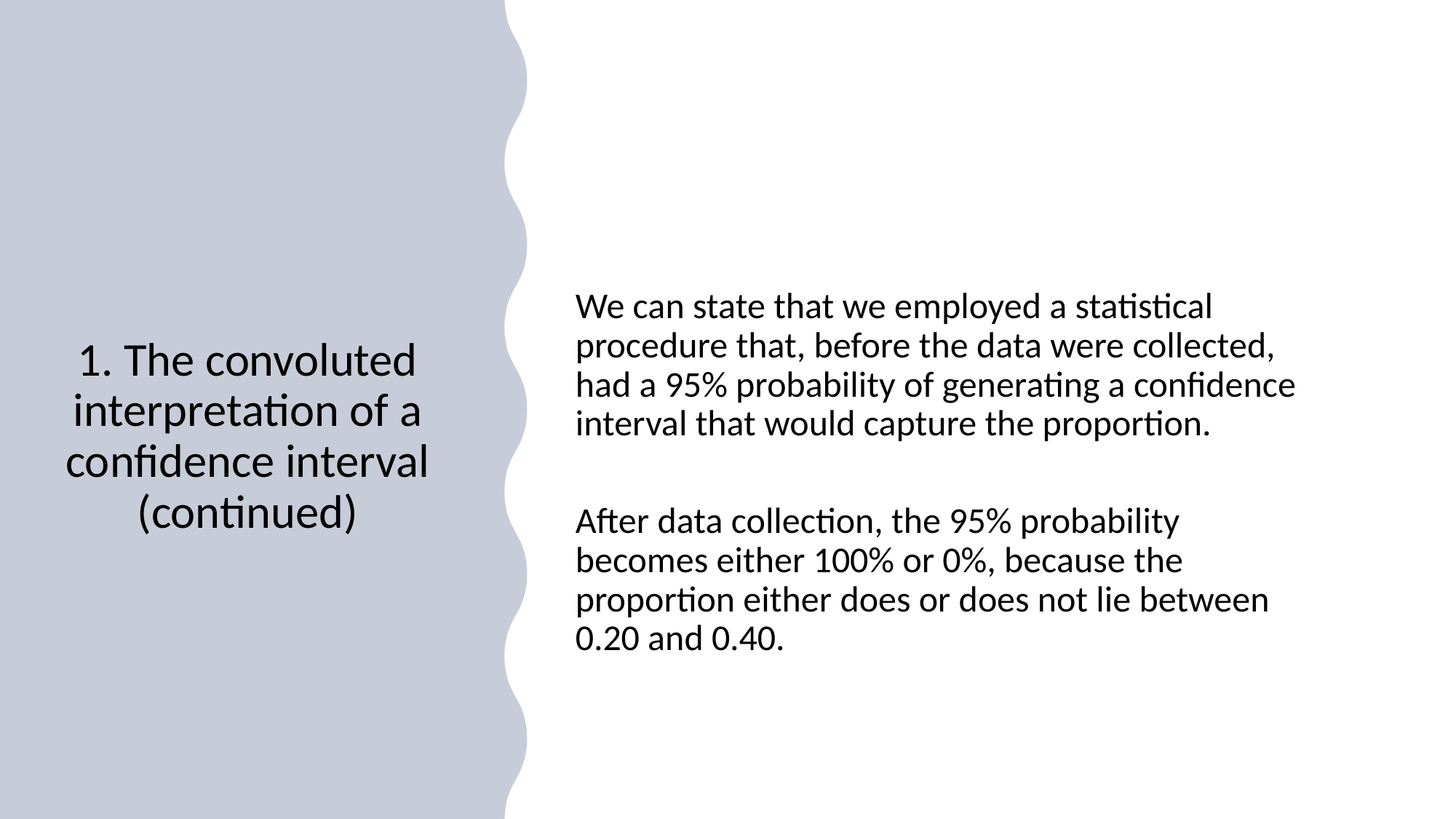

# 1. The convoluted interpretation of a confidence interval (continued)

We can state that we employed a statistical procedure that, before the data were collected, had a 95% probability of generating a confidence interval that would capture the proportion.

After data collection, the 95% probability becomes either 100% or 0%, because the proportion either does or does not lie between 0.20 and 0.40.